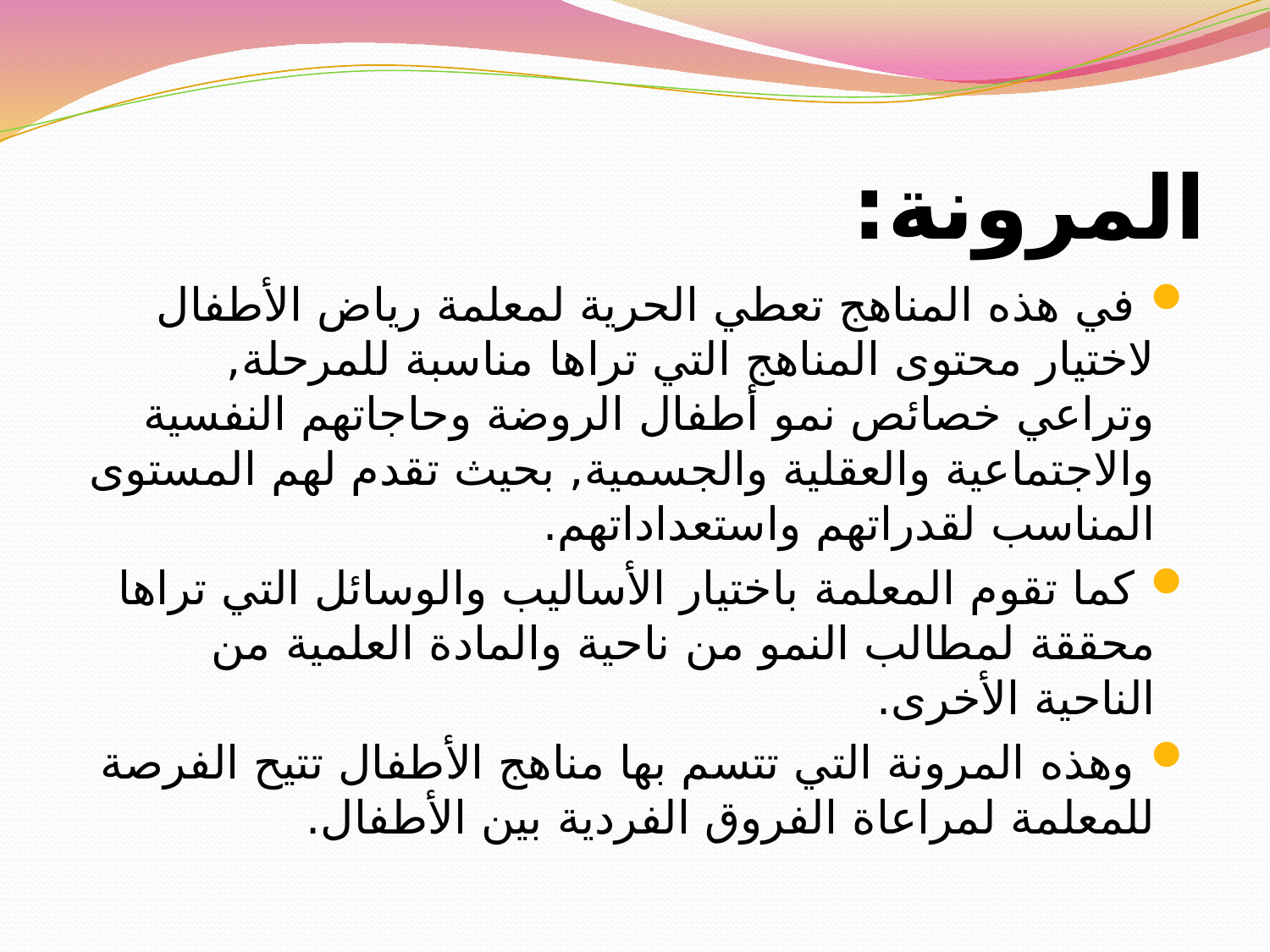

# المرونة:
 في هذه المناهج تعطي الحرية لمعلمة ريا	ض الأطفال لاختيار محتوى المناهج التي تراها مناسبة للمرحلة, وتراعي خصائص نمو أطفال الروضة وحاجاتهم النفسية والاجتماعية والعقلية والجسمية, بحيث تقدم لهم المستوى المناسب لقدراتهم واستعداداتهم.
 كما تقوم المعلمة باختيار الأساليب والوسائل التي تراها محققة لمطالب النمو من ناحية والمادة العلمية من الناحية الأخرى.
 وهذه المرونة التي تتسم بها مناهج الأطفال تتيح الفرصة للمعلمة لمراعاة الفروق الفردية بين الأطفال.